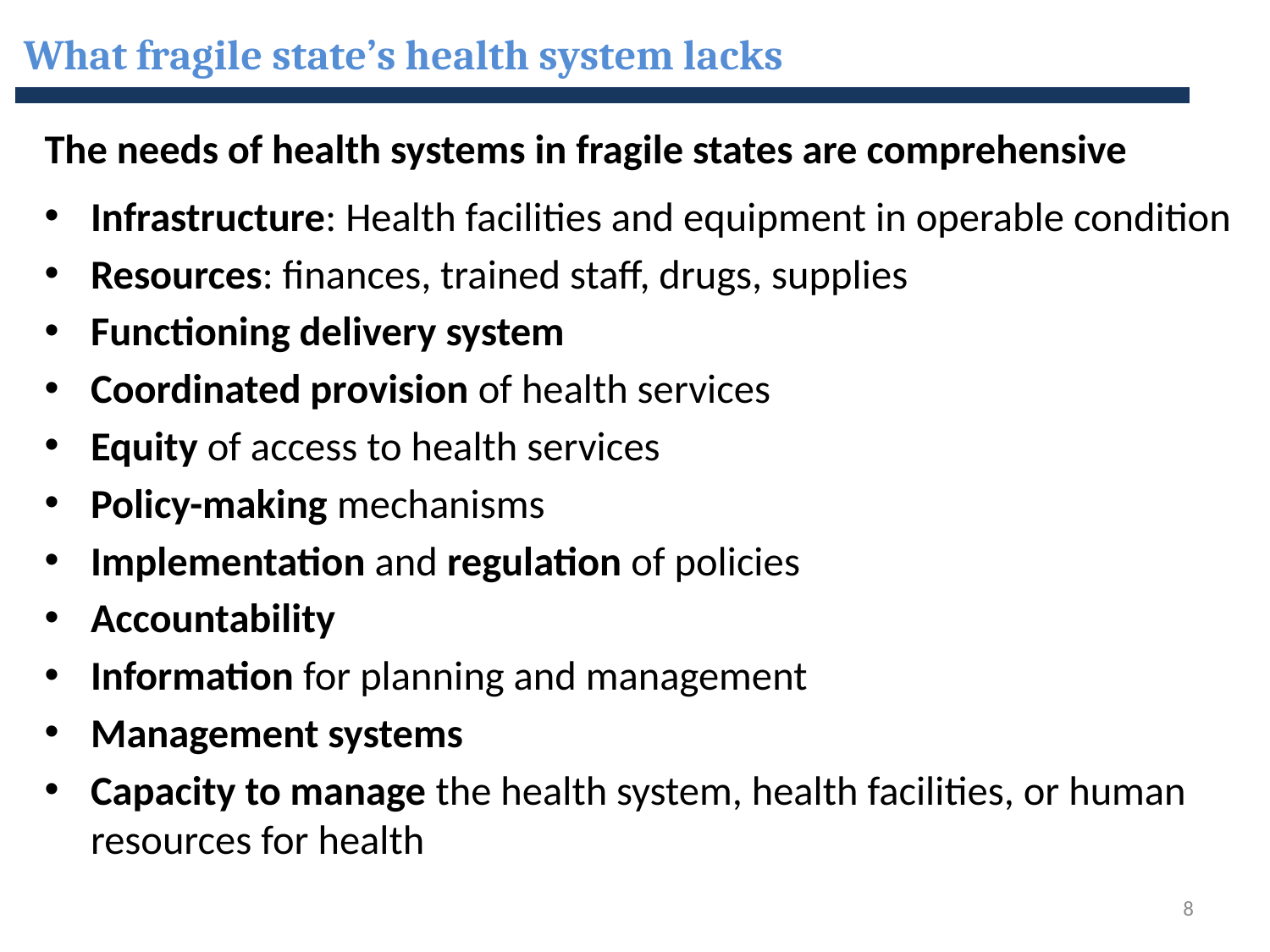

# What fragile state’s health system lacks
The needs of health systems in fragile states are comprehensive
Infrastructure: Health facilities and equipment in operable condition
Resources: finances, trained staff, drugs, supplies
Functioning delivery system
Coordinated provision of health services
Equity of access to health services
Policy-making mechanisms
Implementation and regulation of policies
Accountability
Information for planning and management
Management systems
Capacity to manage the health system, health facilities, or human resources for health

8